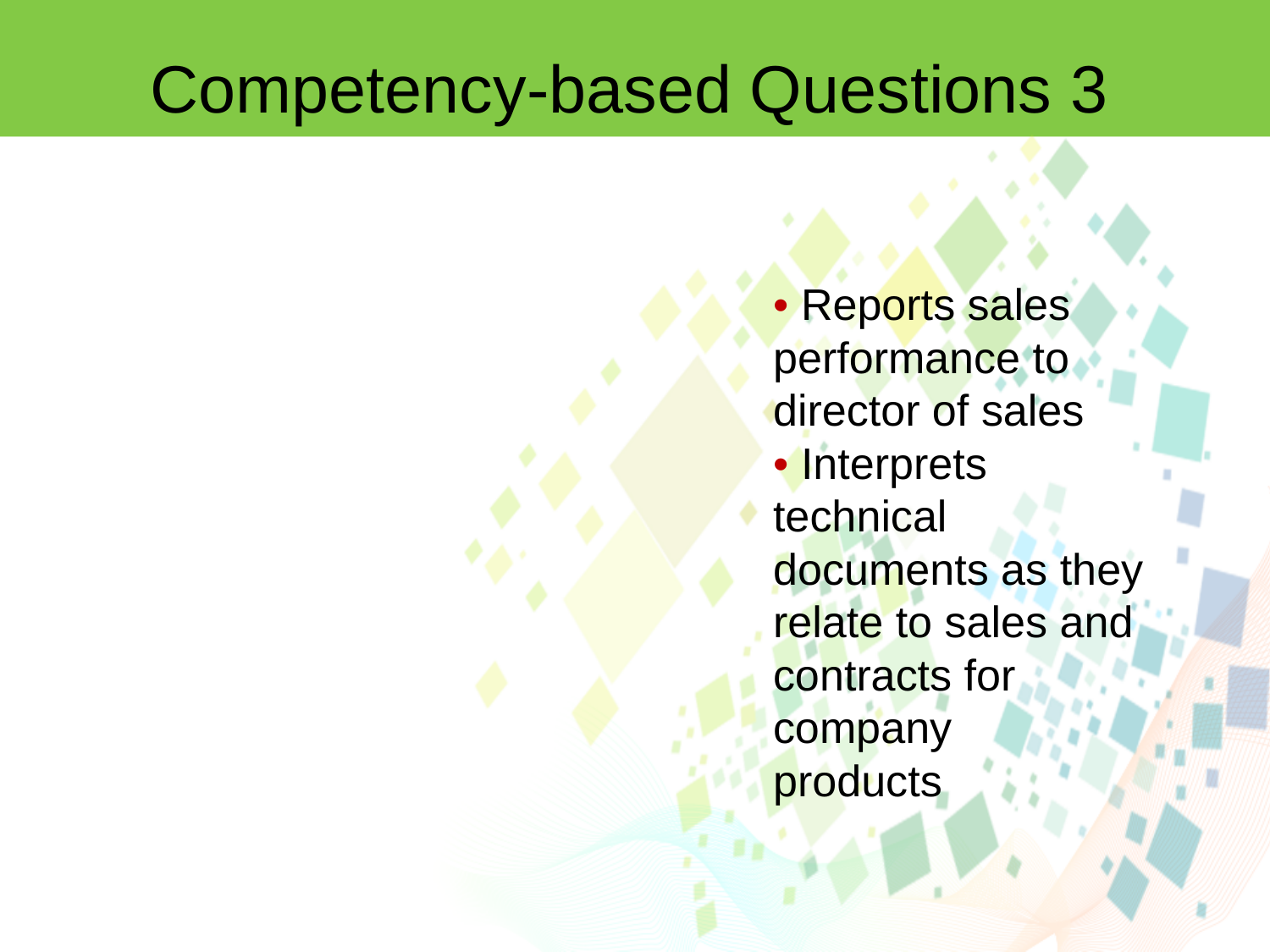

Competency-based Questions 3
• Reports sales performance to director of sales
• Interprets technical documents as they relate to sales and contracts for company
products